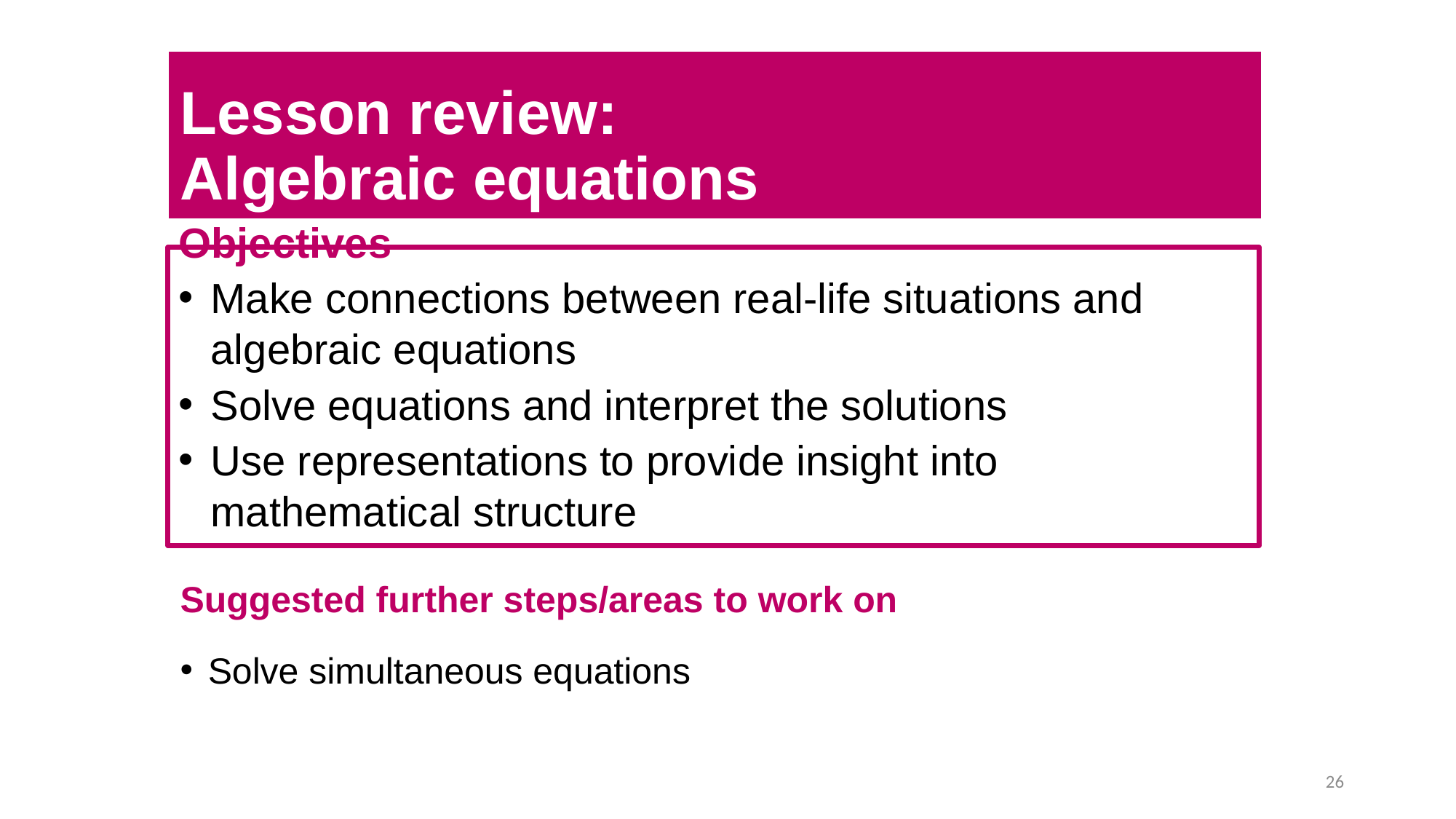

# Lesson review: Algebraic equations
Objectives
Make connections between real-life situations and algebraic equations
Solve equations and interpret the solutions
Use representations to provide insight into mathematical structure

Suggested further steps/areas to work on
Solve simultaneous equations
26